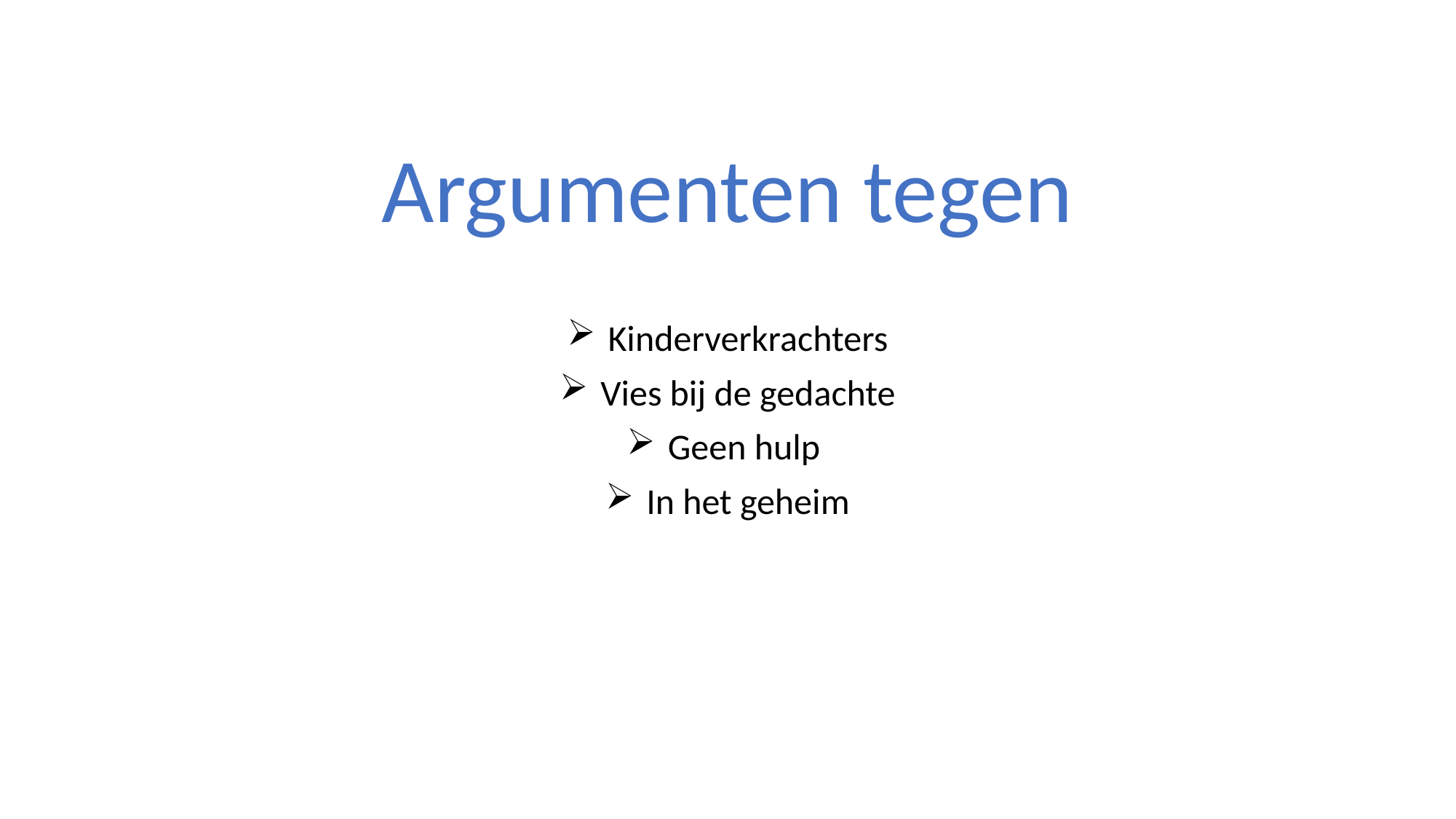

# Argumenten tegen
Kinderverkrachters
Vies bij de gedachte
Geen hulp
In het geheim